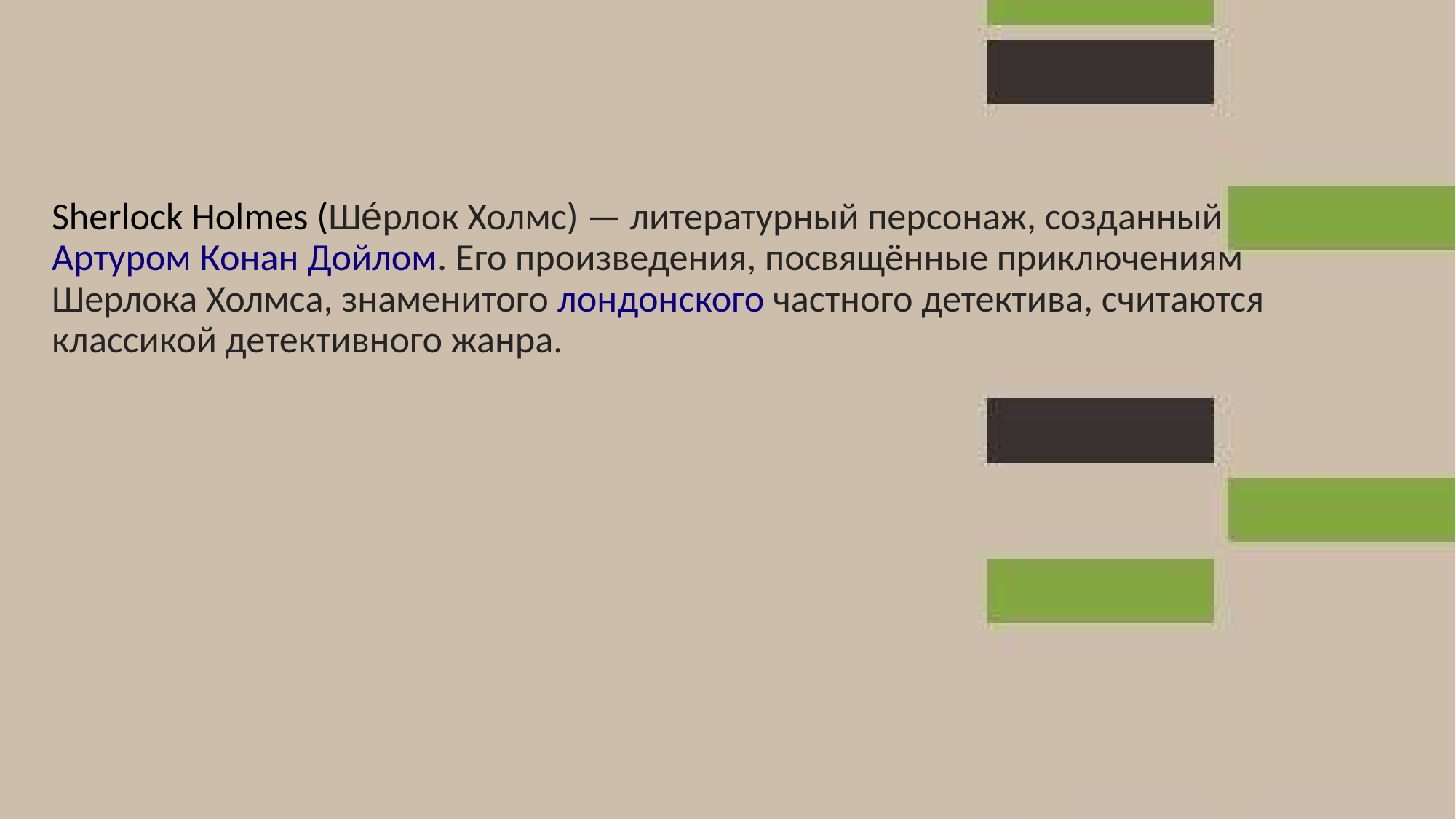

# Sherlock Holmes (Ше́рлок Холмс) — литературный персонаж, созданный Артуром Конан Дойлом. Его произведения, посвящённые приключениям Шерлока Холмса, знаменитого лондонского частного детектива, считаются классикой детективного жанра.